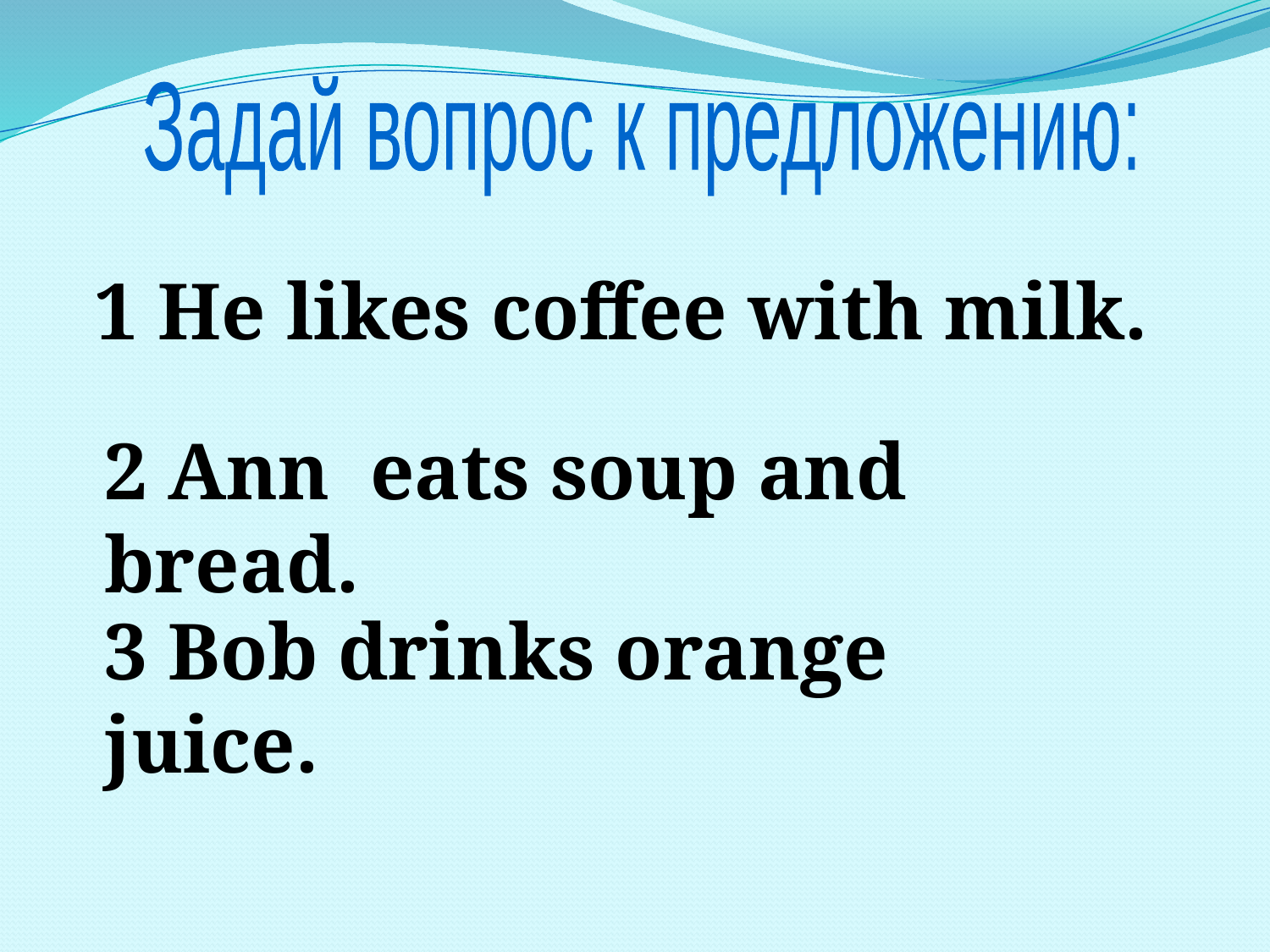

Задай вопрос к предложению:
1 Не likes coffee with milk.
2 Ann  eats soup and bread.
3 Bob drinks orange juice.